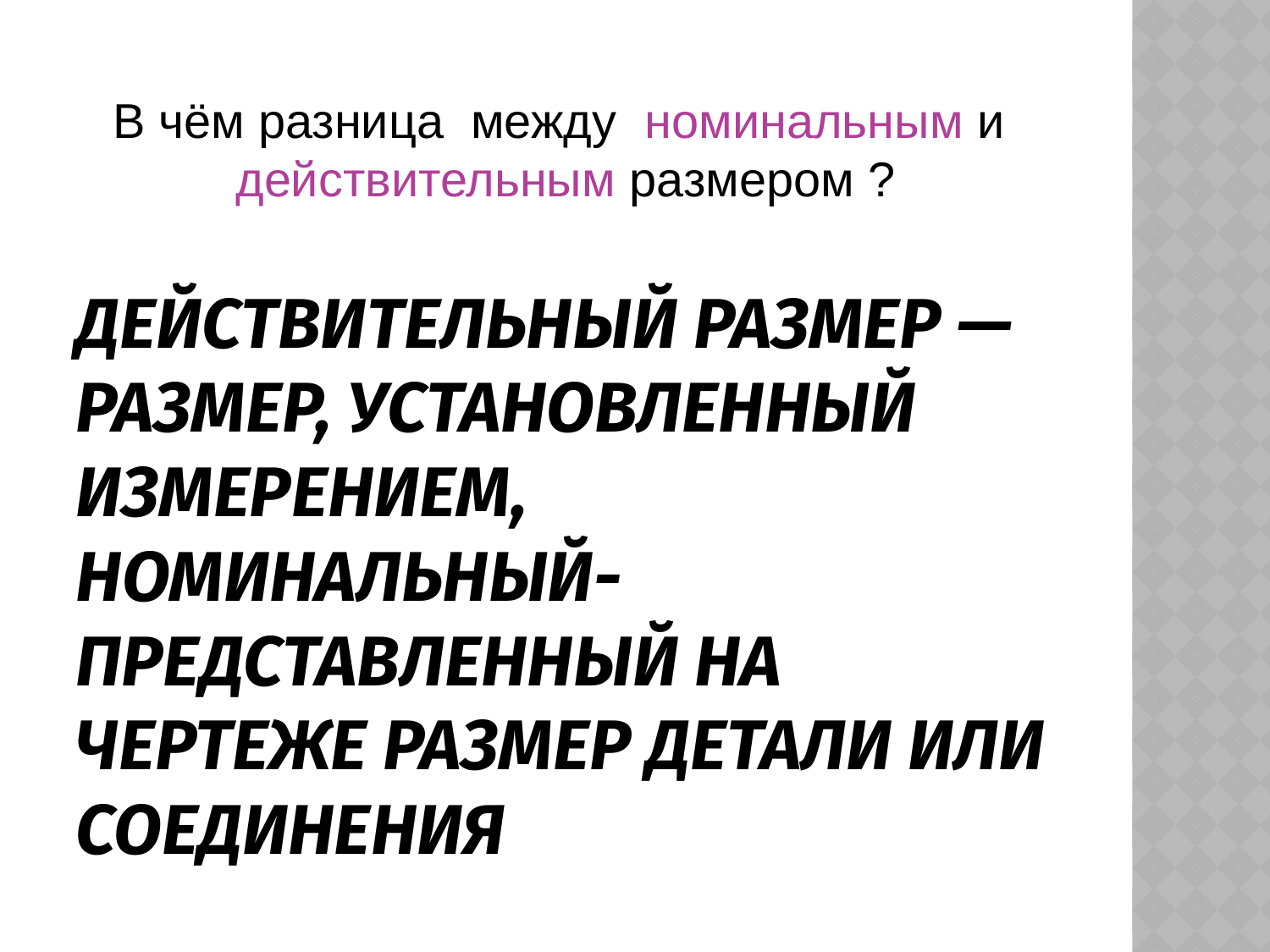

В чём разница  между  номинальным и
действительным размером ?

# Действительный размер — размер, установленный измерением, НОМИНАЛЬНЫЙ-  ПРЕДСТАВЛЕННЫЙ НА ЧЕРТЕЖЕ РАЗМЕР ДЕТАЛИ ИЛИ СОЕДИНЕНИЯ